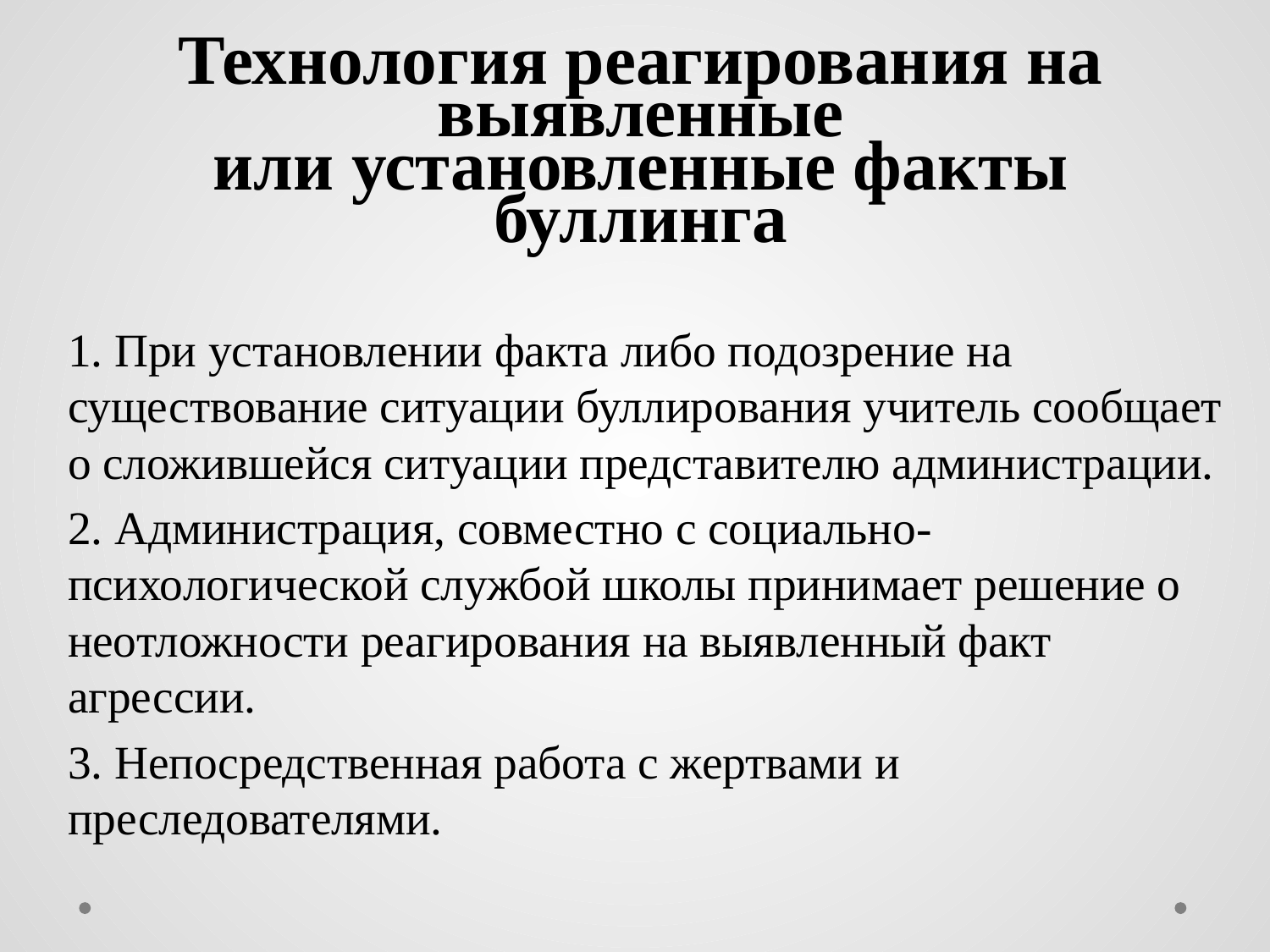

# Технология реагирования на выявленные или установленные факты буллинга

1. При установлении факта либо подозрение на существование ситуации буллирования учитель сообщает о сложившейся ситуации представителю администрации.
2. Администрация, совместно с социально-психологической службой школы принимает решение о неотложности реагирования на выявленный факт агрессии.
3. Непосредственная работа с жертвами и преследователями.